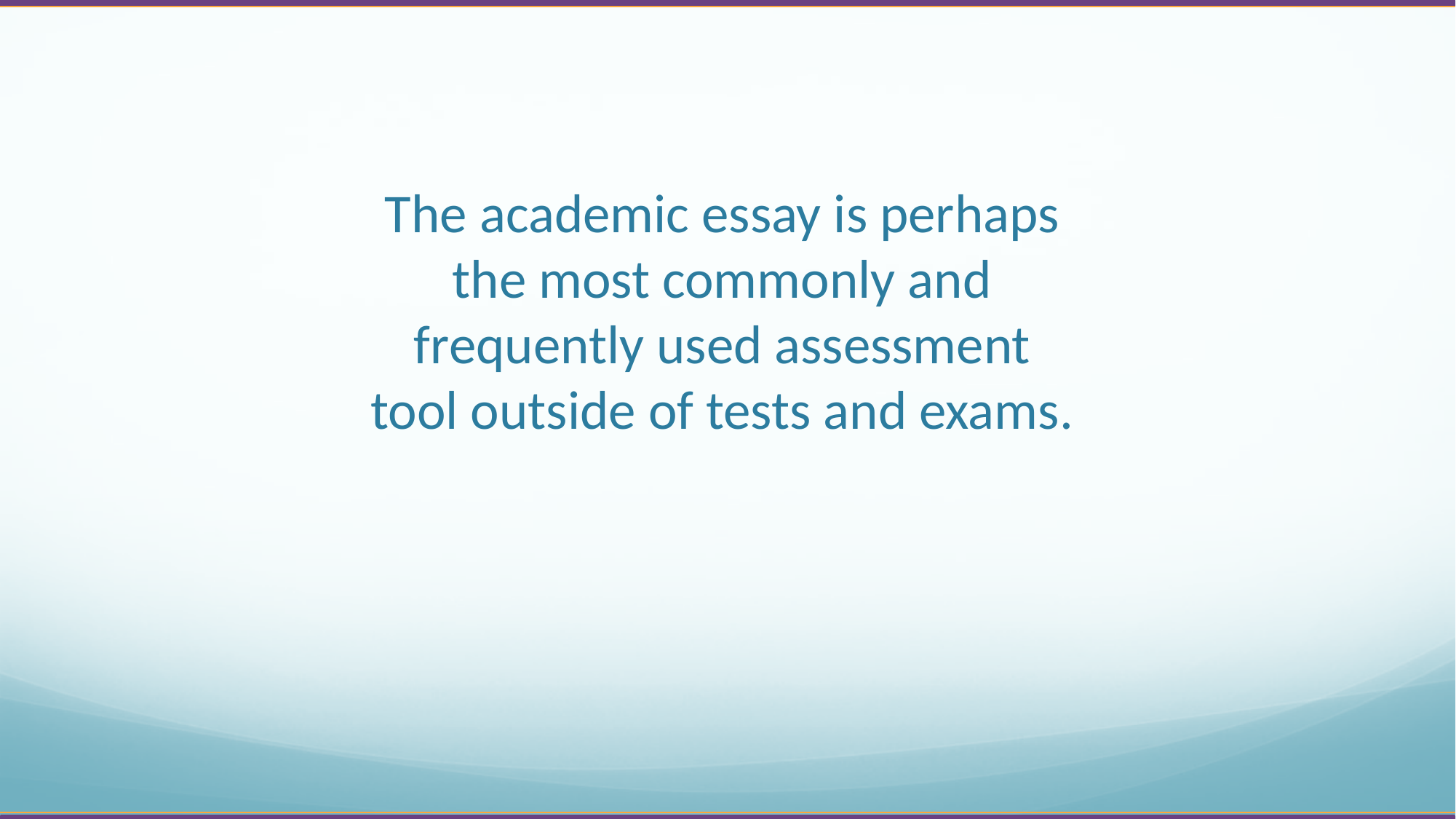

# The academic essay is perhaps the most commonly and frequently used assessment tool outside of tests and exams.